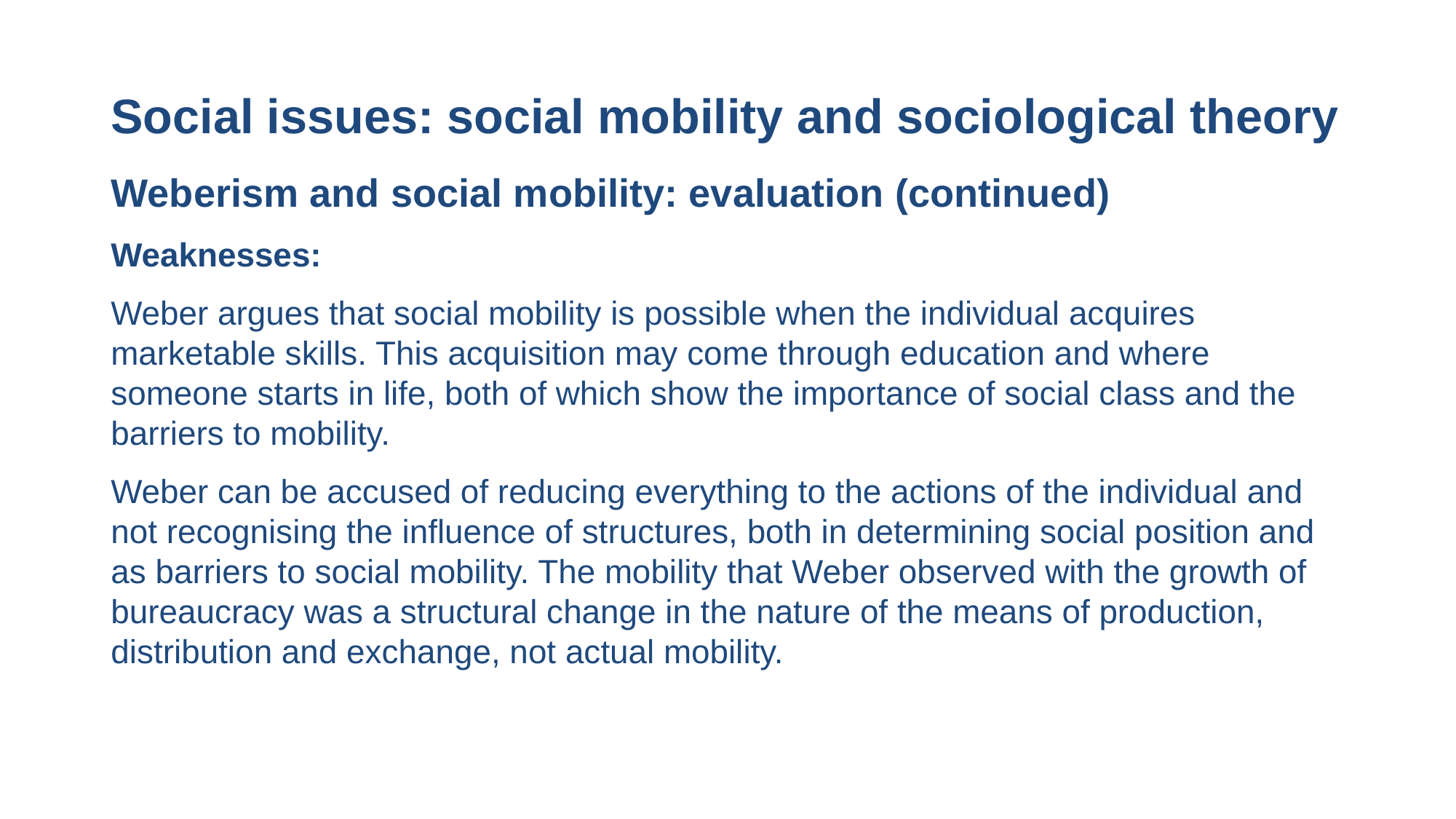

# Social issues: social mobility and sociological theory
Weberism and social mobility: evaluation (continued)
Weaknesses:
Weber argues that social mobility is possible when the individual acquires marketable skills. This acquisition may come through education and where someone starts in life, both of which show the importance of social class and the barriers to mobility.
Weber can be accused of reducing everything to the actions of the individual and not recognising the influence of structures, both in determining social position and as barriers to social mobility. The mobility that Weber observed with the growth of bureaucracy was a structural change in the nature of the means of production, distribution and exchange, not actual mobility.